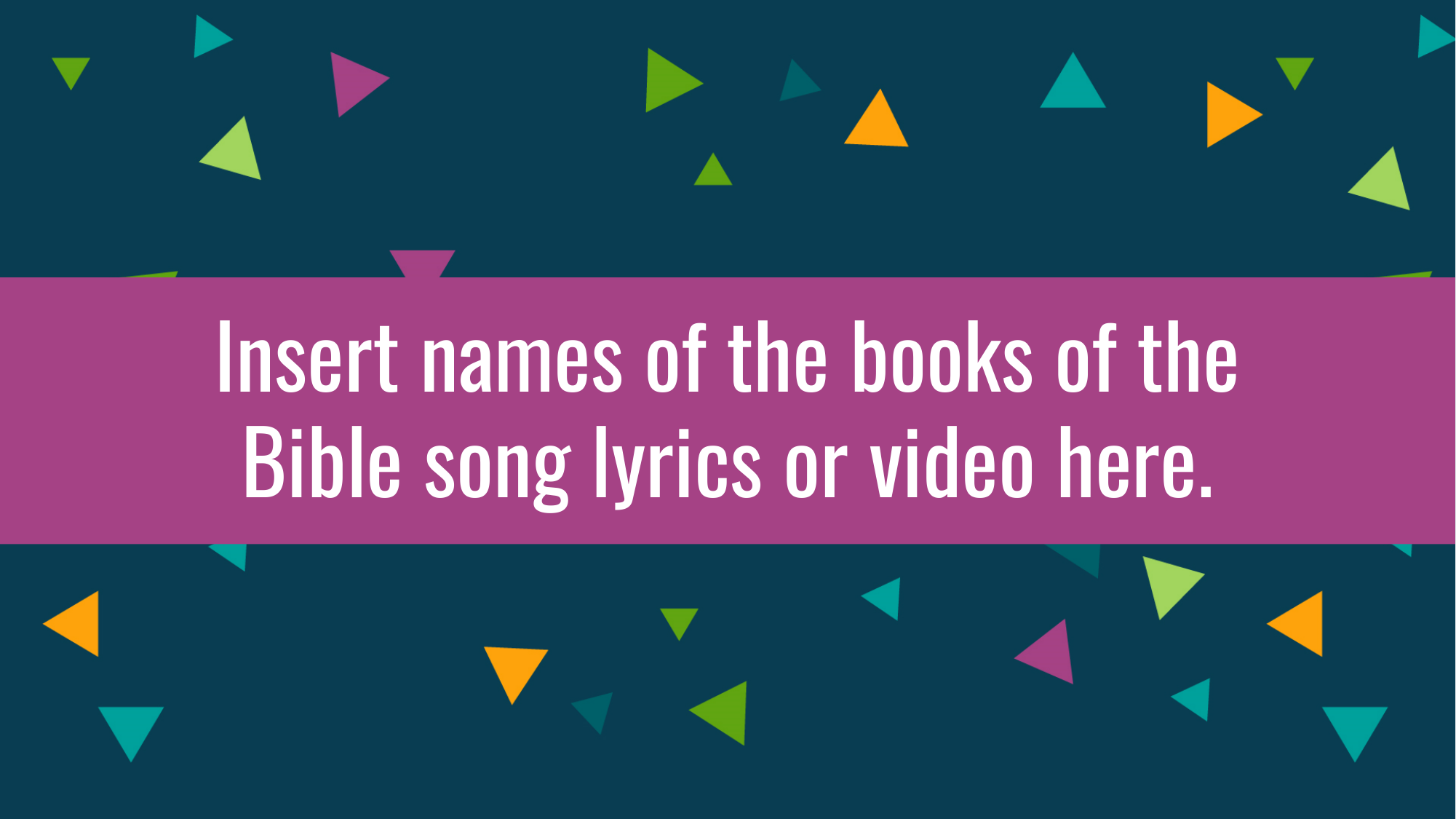

Insert names of the books of the Bible song lyrics or video here.